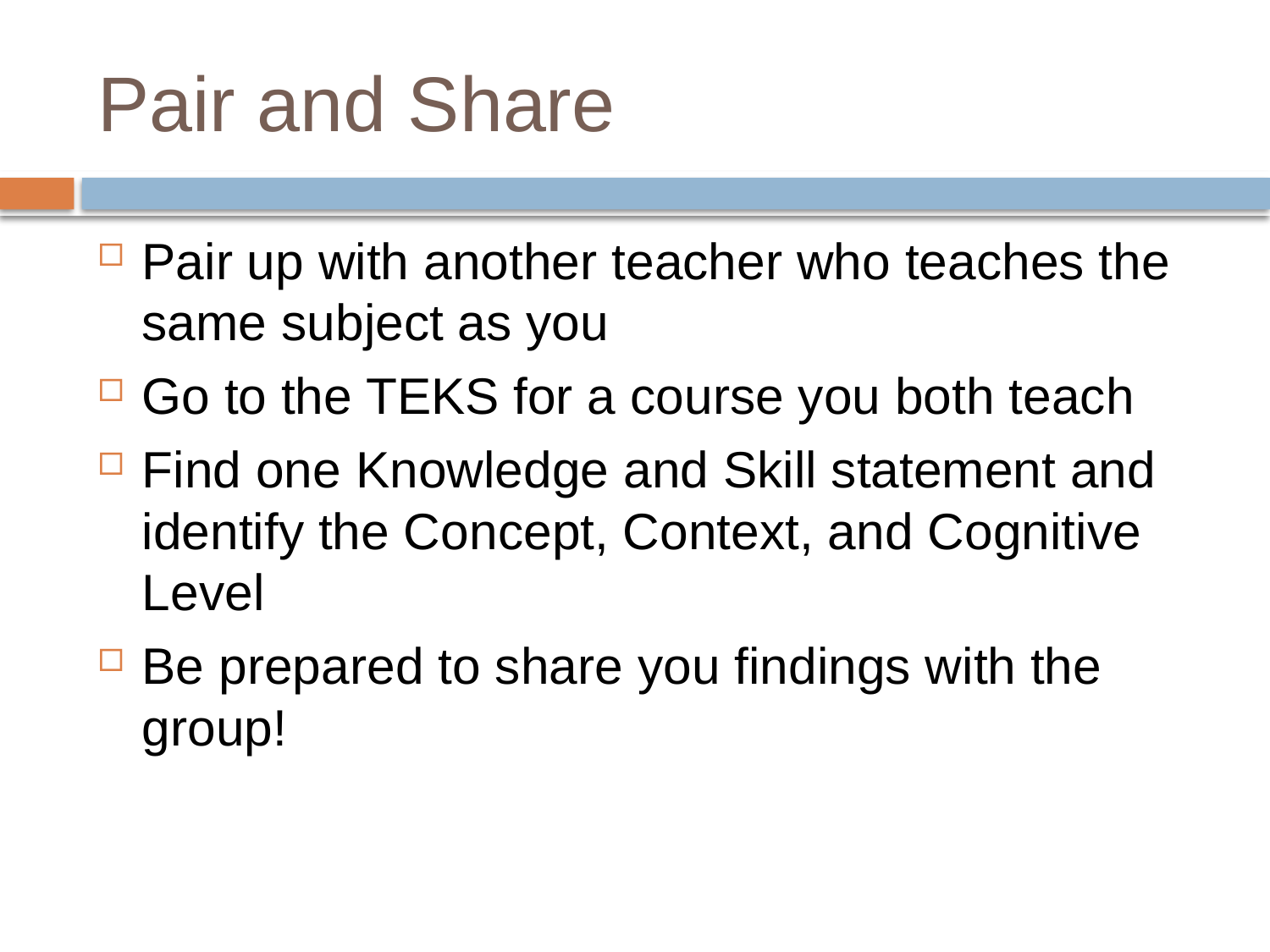

# Pair and Share
Pair up with another teacher who teaches the same subject as you
Go to the TEKS for a course you both teach
Find one Knowledge and Skill statement and identify the Concept, Context, and Cognitive Level
Be prepared to share you findings with the group!